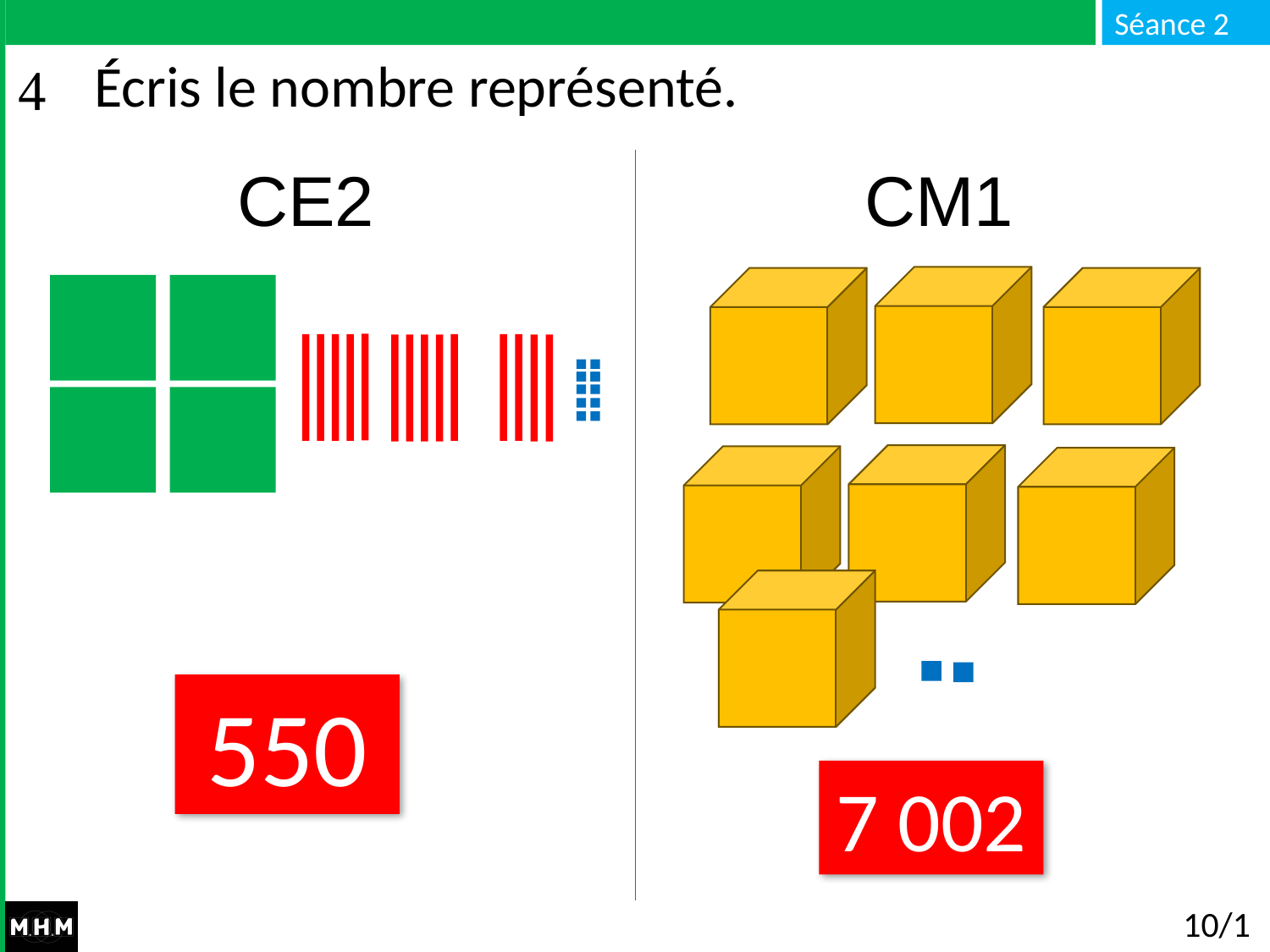

# Écris le nombre représenté.
CE2                         CM1

550
7 002
10/10